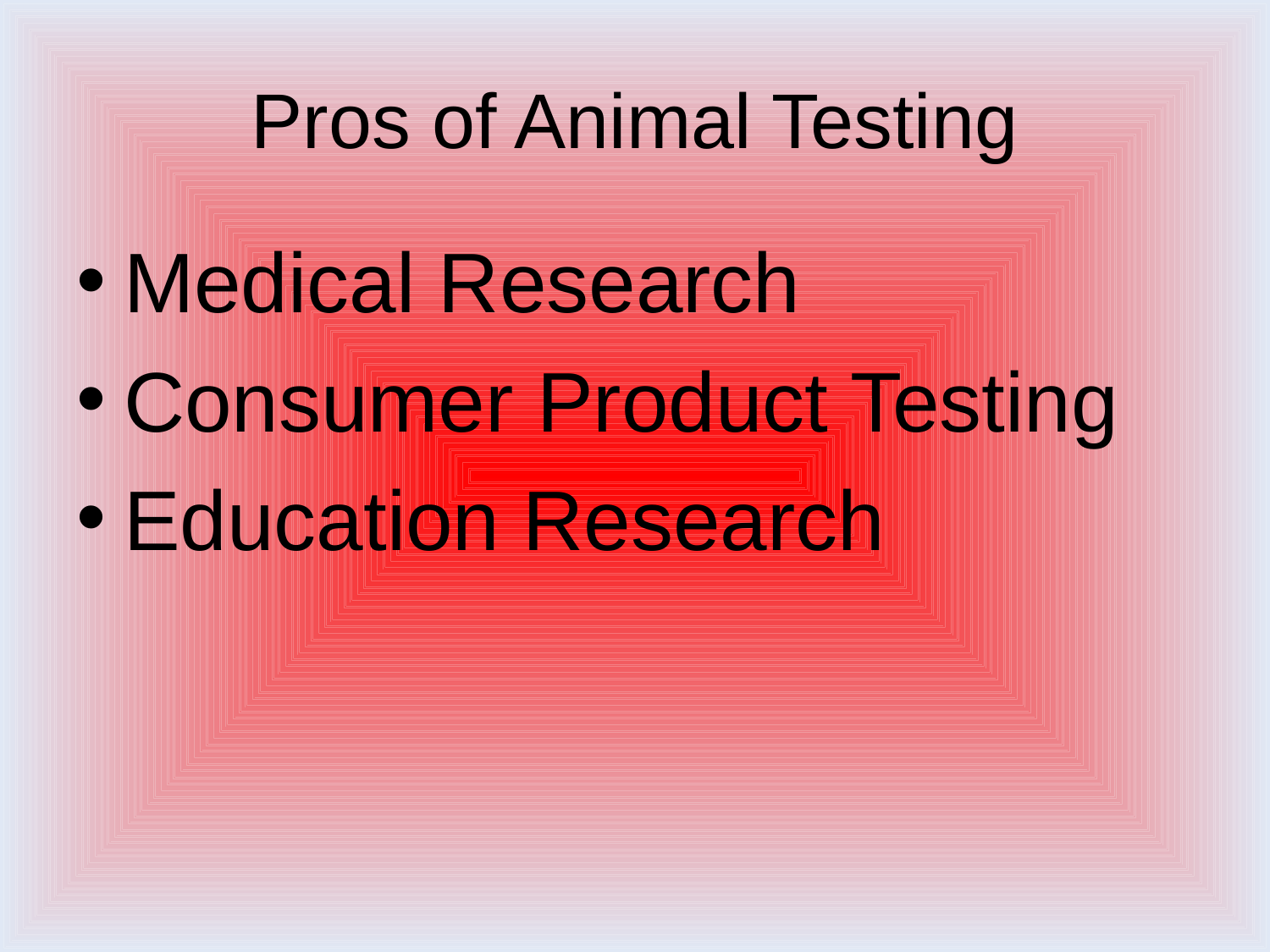

# Pros of Animal Testing
Medical Research
Consumer Product Testing
Education Research